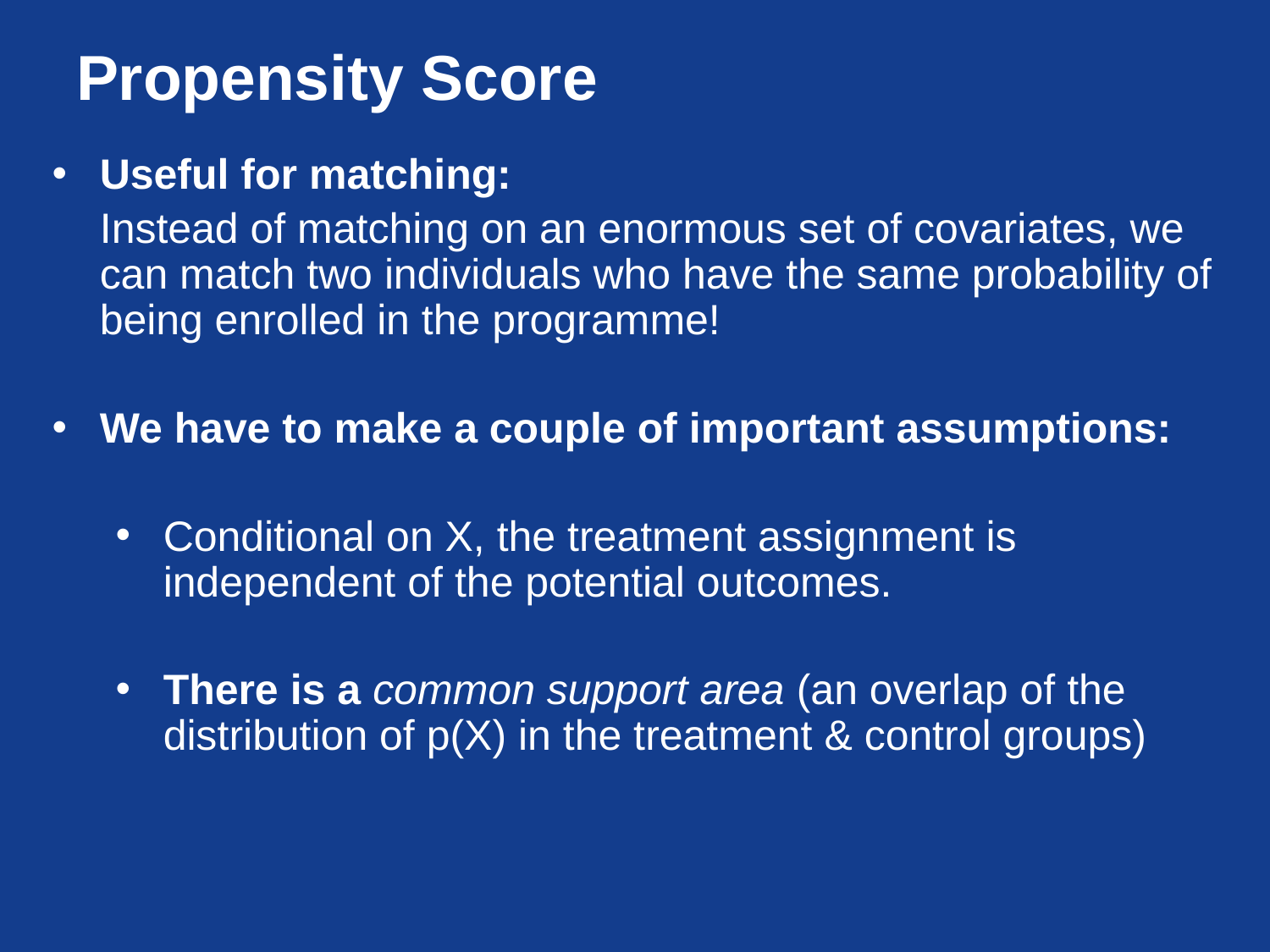

# Propensity Score
Useful for matching:
	Instead of matching on an enormous set of covariates, we can match two individuals who have the same probability of being enrolled in the programme!

We have to make a couple of important assumptions:

Conditional on X, the treatment assignment is independent of the potential outcomes.

There is a common support area (an overlap of the distribution of p(X) in the treatment & control groups)